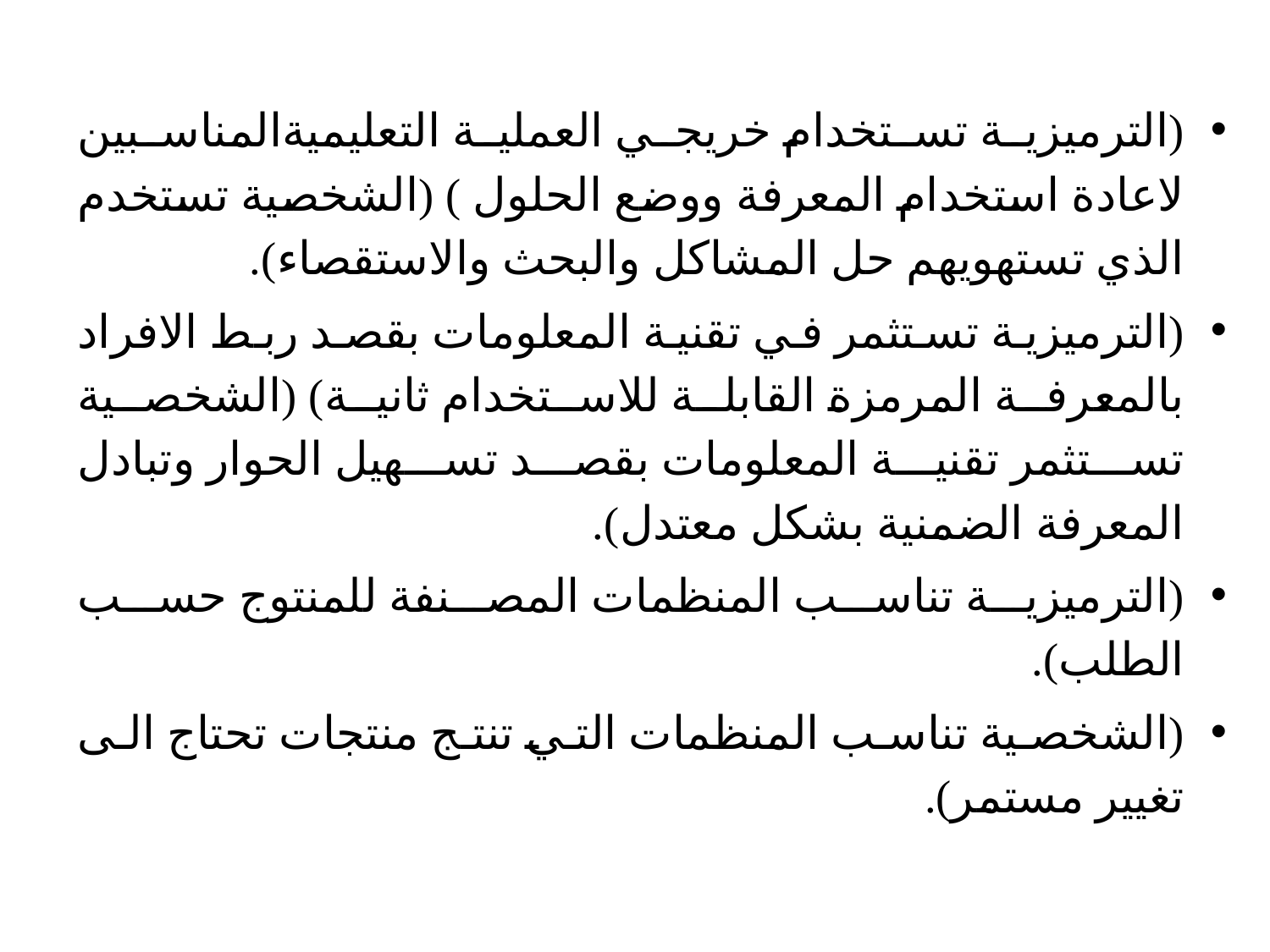

(الترميزية تستخدام خريجي العملية التعليميةالمناسبين لاعادة استخدام المعرفة ووضع الحلول ) (الشخصية تستخدم الذي تستهويهم حل المشاكل والبحث والاستقصاء).
(الترميزية تستثمر في تقنية المعلومات بقصد ربط الافراد بالمعرفة المرمزة القابلة للاستخدام ثانية) (الشخصية تستثمر تقنية المعلومات بقصد تسهيل الحوار وتبادل المعرفة الضمنية بشكل معتدل).
(الترميزية تناسب المنظمات المصنفة للمنتوج حسب الطلب).
(الشخصية تناسب المنظمات التي تنتج منتجات تحتاج الى تغيير مستمر).